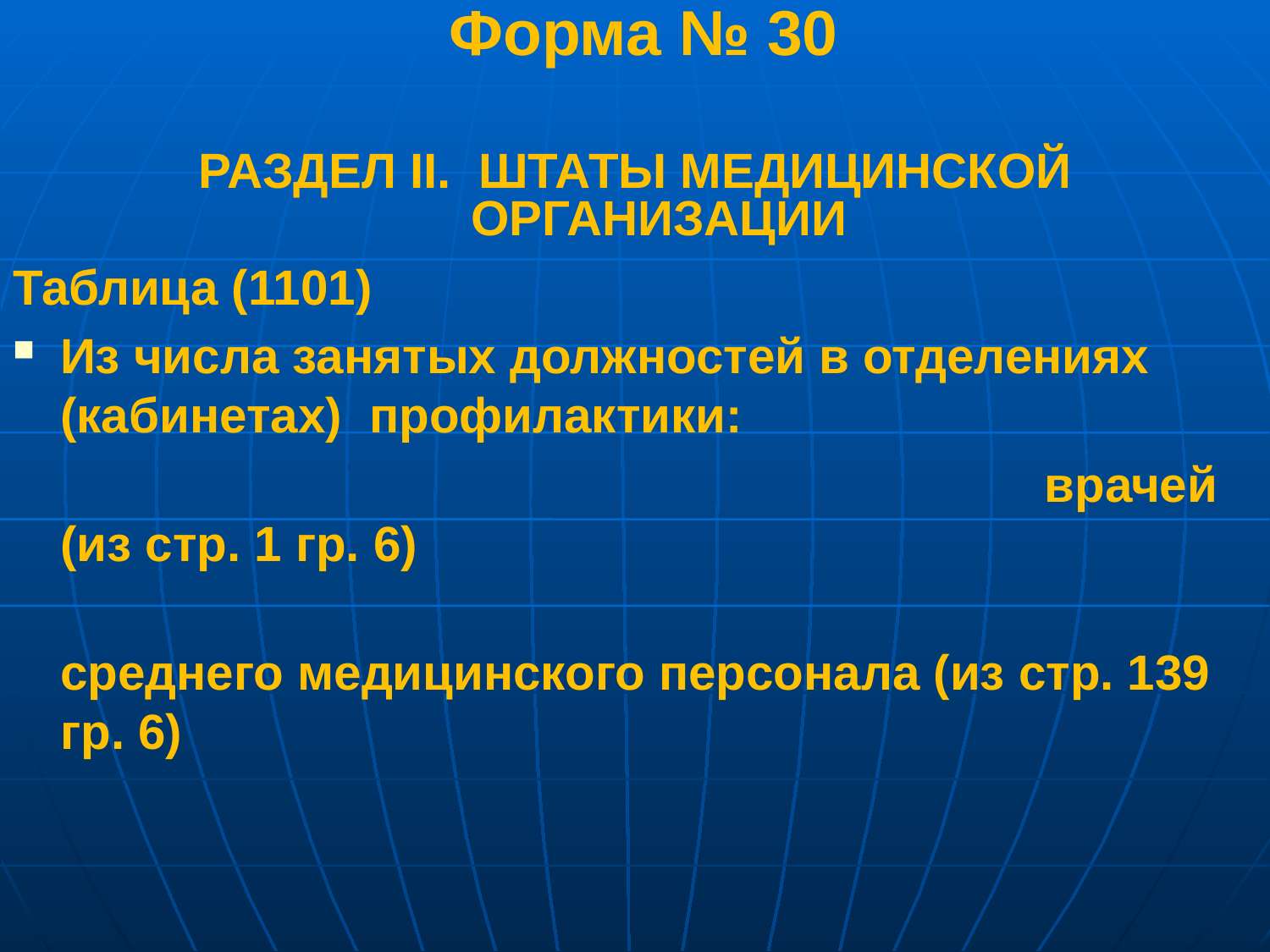

Форма № 30

РАЗДЕЛ II.  ШТАТЫ МЕДИЦИНСКОЙ ОРГАНИЗАЦИИ
Таблица (1101)
Из числа занятых должностей в отделениях (кабинетах)  профилактики:
                                                                           врачей (из стр. 1 гр. 6)
                                                                              среднего медицинского персонала (из стр. 139 гр. 6)

#